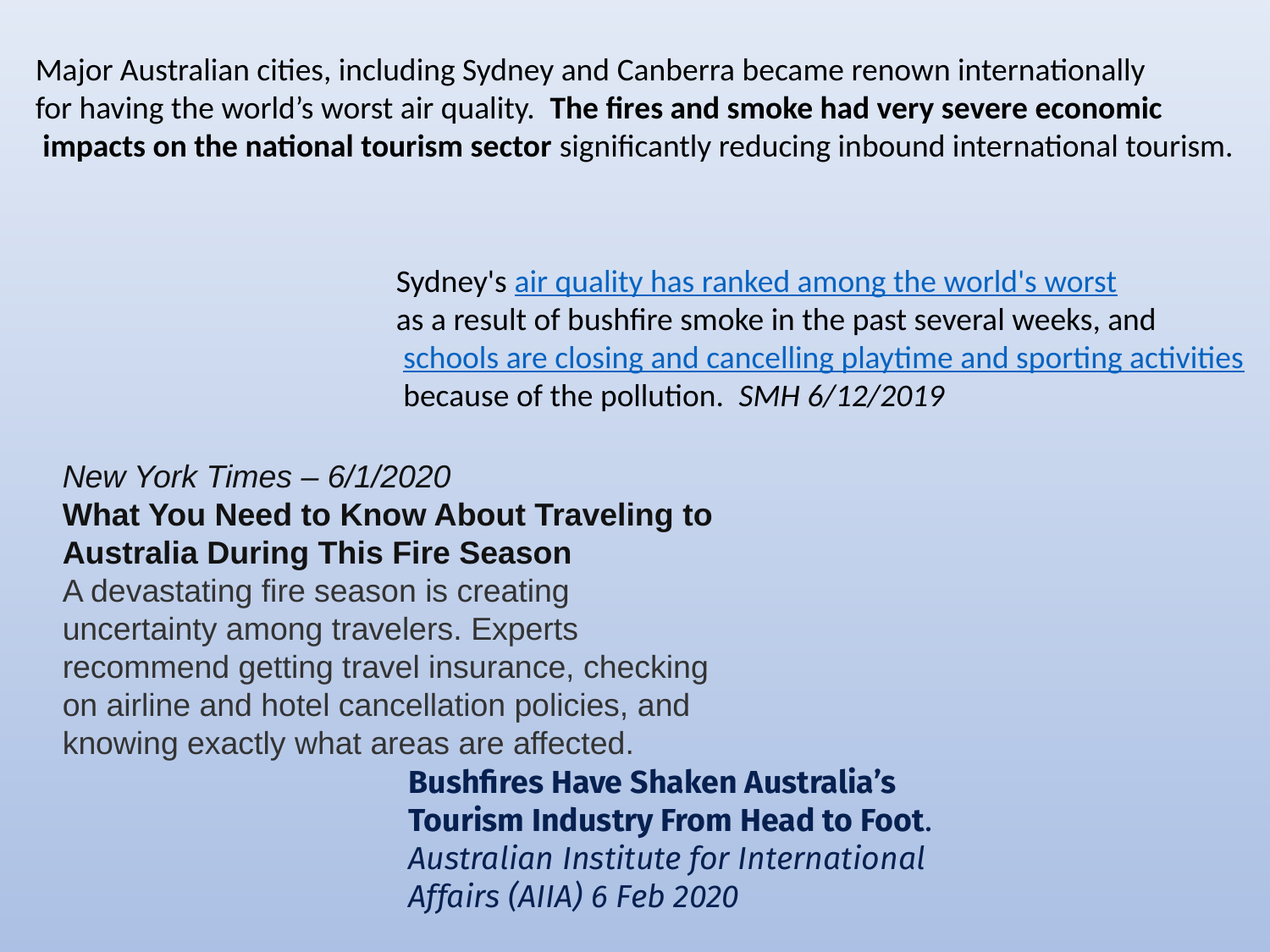

Major Australian cities, including Sydney and Canberra became renown internationally
for having the world’s worst air quality.  The fires and smoke had very severe economic
 impacts on the national tourism sector significantly reducing inbound international tourism.
Sydney's air quality has ranked among the world's worst
as a result of bushfire smoke in the past several weeks, and
 schools are closing and cancelling playtime and sporting activities
 because of the pollution.  SMH 6/12/2019
New York Times – 6/1/2020
What You Need to Know About Traveling to Australia During This Fire Season
A devastating fire season is creating uncertainty among travelers. Experts recommend getting travel insurance, checking on airline and hotel cancellation policies, and knowing exactly what areas are affected.
Bushfires Have Shaken Australia’s Tourism Industry From Head to Foot.  Australian Institute for International Affairs (AIIA) 6 Feb 2020